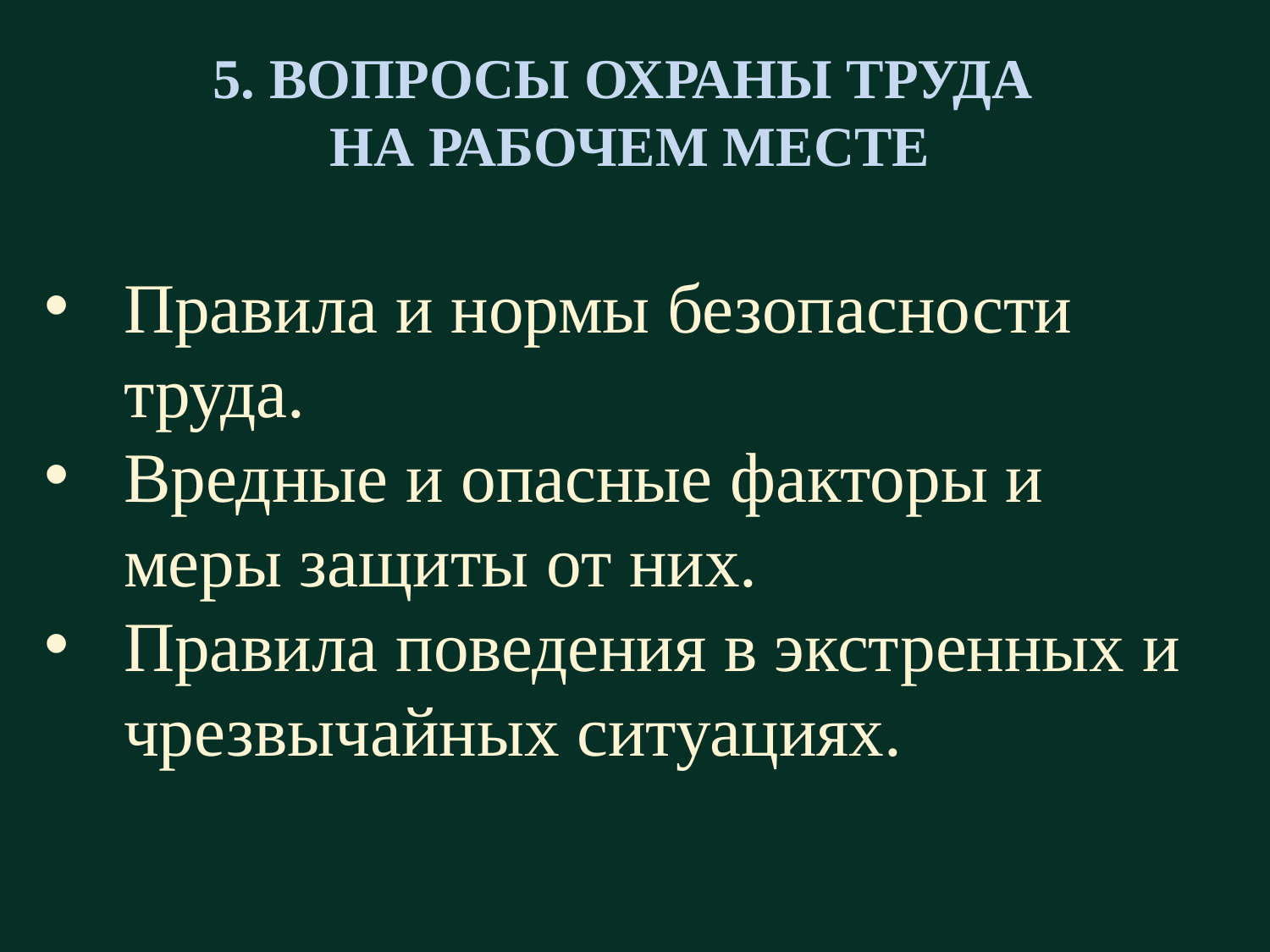

5. ВОПРОСЫ ОХРАНЫ ТРУДА
НА РАБОЧЕМ МЕСТЕ
Правила и нормы безопасности труда.
Вредные и опасные факторы и меры защиты от них.
Правила поведения в экстренных и чрезвычайных ситуациях.